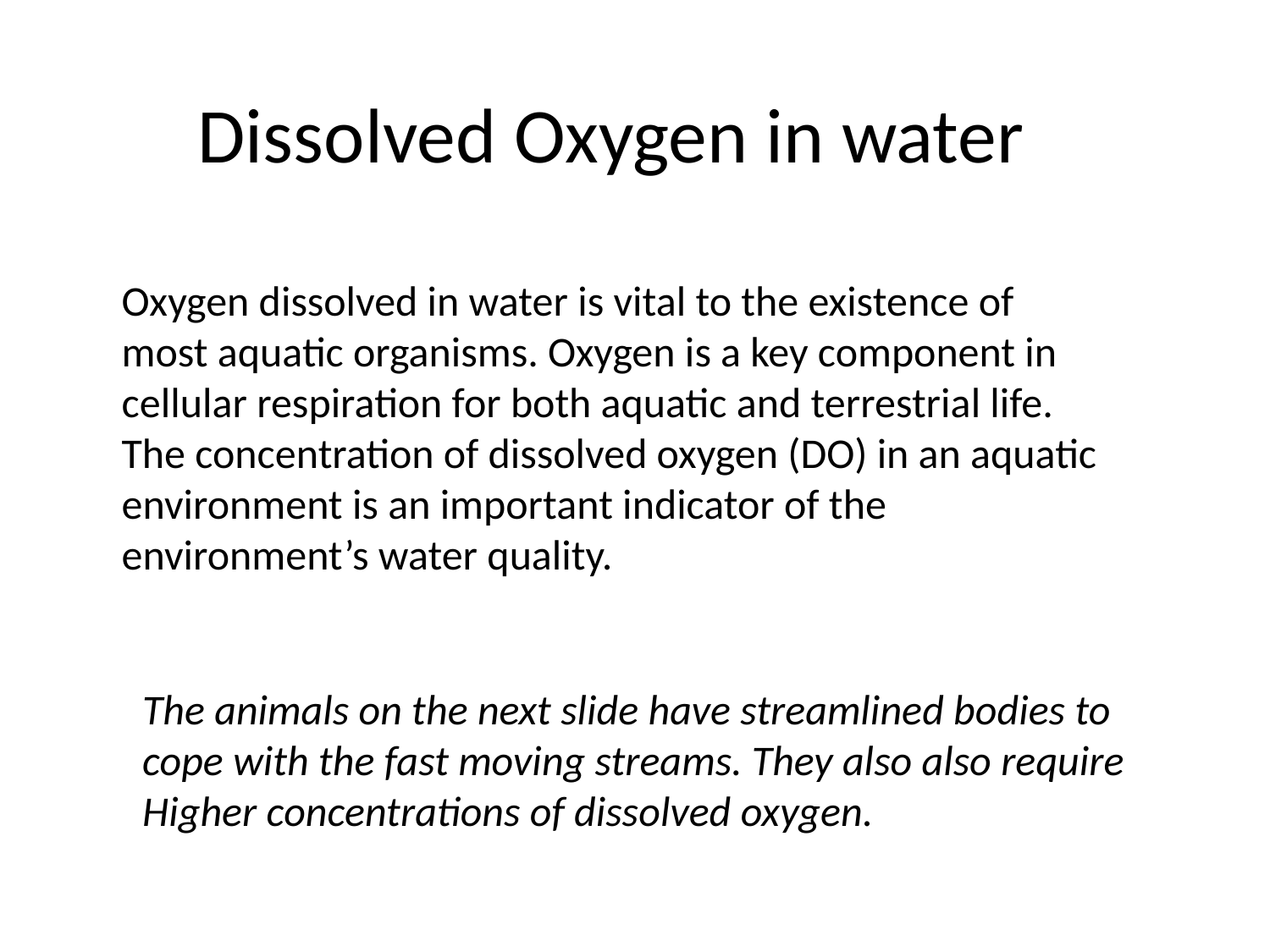

Dissolved Oxygen in water
Oxygen dissolved in water is vital to the existence of most aquatic organisms. Oxygen is a key component in cellular respiration for both aquatic and terrestrial life. The concentration of dissolved oxygen (DO) in an aquatic environment is an important indicator of the environment’s water quality.
The animals on the next slide have streamlined bodies to
cope with the fast moving streams. They also also require
Higher concentrations of dissolved oxygen.